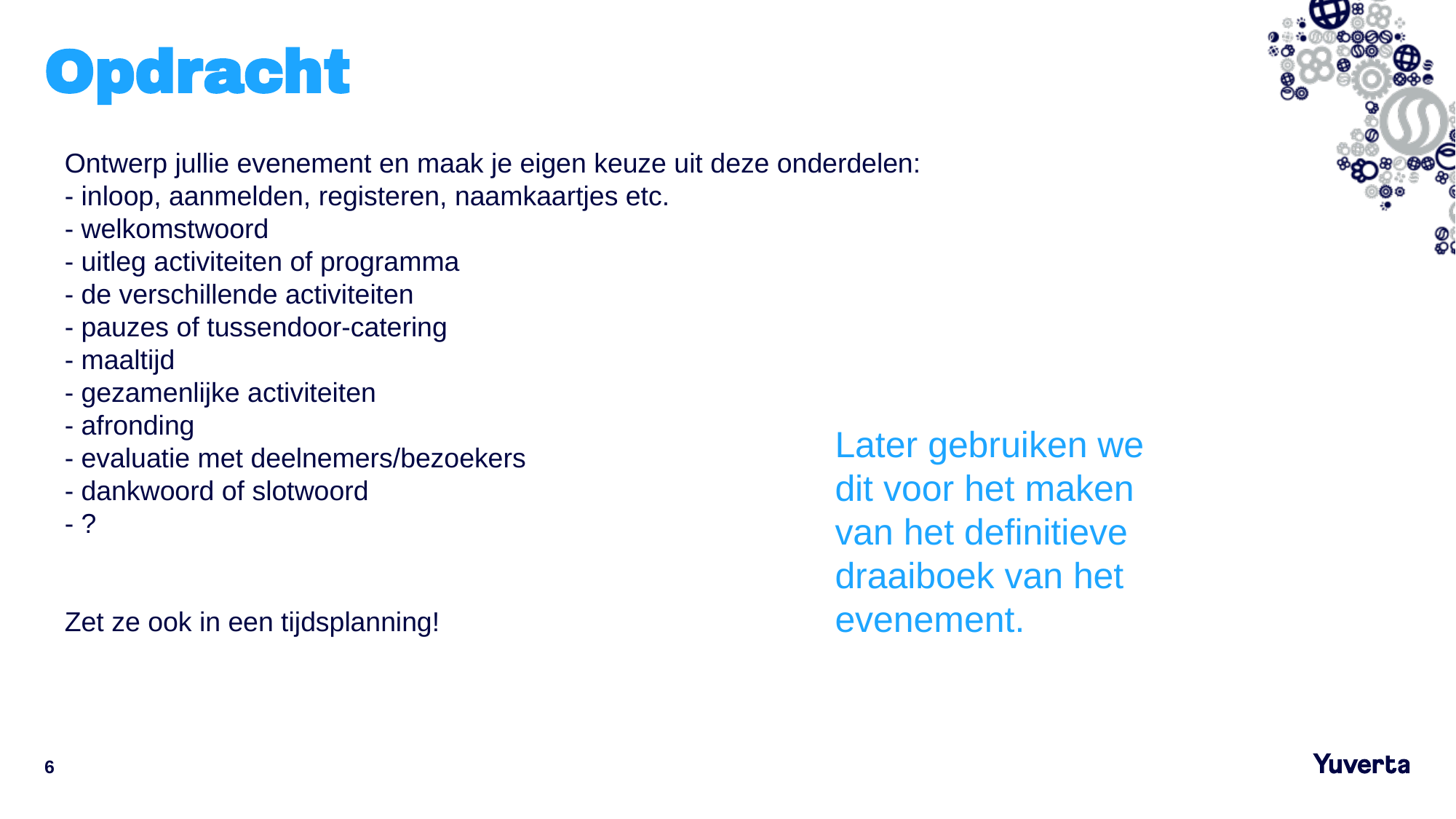

# Opdracht
Ontwerp jullie evenement en maak je eigen keuze uit deze onderdelen:
- inloop, aanmelden, registeren, naamkaartjes etc.
- welkomstwoord
- uitleg activiteiten of programma
- de verschillende activiteiten
- pauzes of tussendoor-catering
- maaltijd
- gezamenlijke activiteiten
- afronding
- evaluatie met deelnemers/bezoekers
- dankwoord of slotwoord
- ?

Zet ze ook in een tijdsplanning!
Later gebruiken we dit voor het maken van het definitieve draaiboek van het evenement.
6
19-9-2023